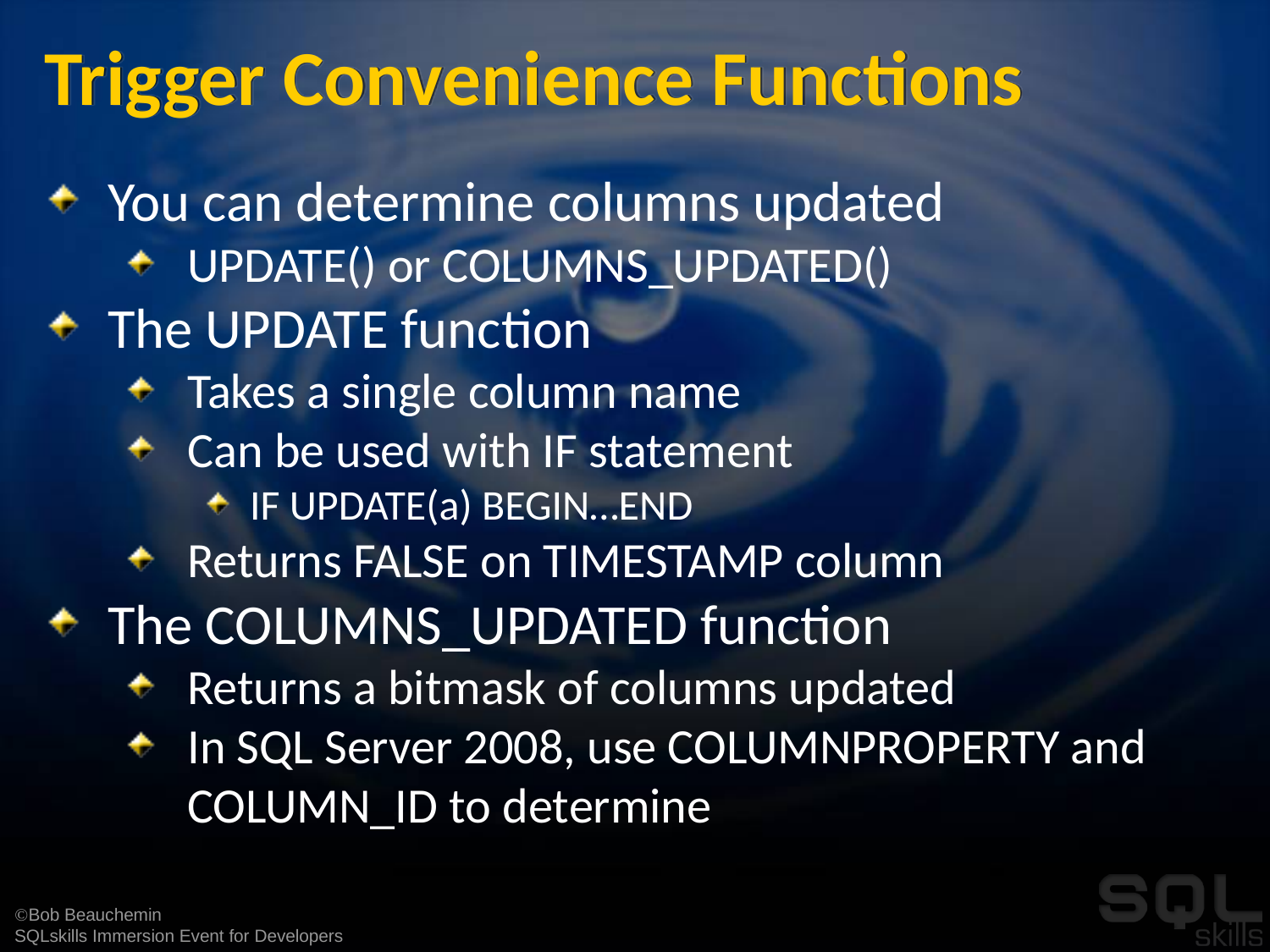

# Trigger Convenience Functions
You can determine columns updated
UPDATE() or COLUMNS_UPDATED()
The UPDATE function
Takes a single column name
Can be used with IF statement
IF UPDATE(a) BEGIN…END
Returns FALSE on TIMESTAMP column
The COLUMNS_UPDATED function
Returns a bitmask of columns updated
In SQL Server 2008, use COLUMNPROPERTY and COLUMN_ID to determine